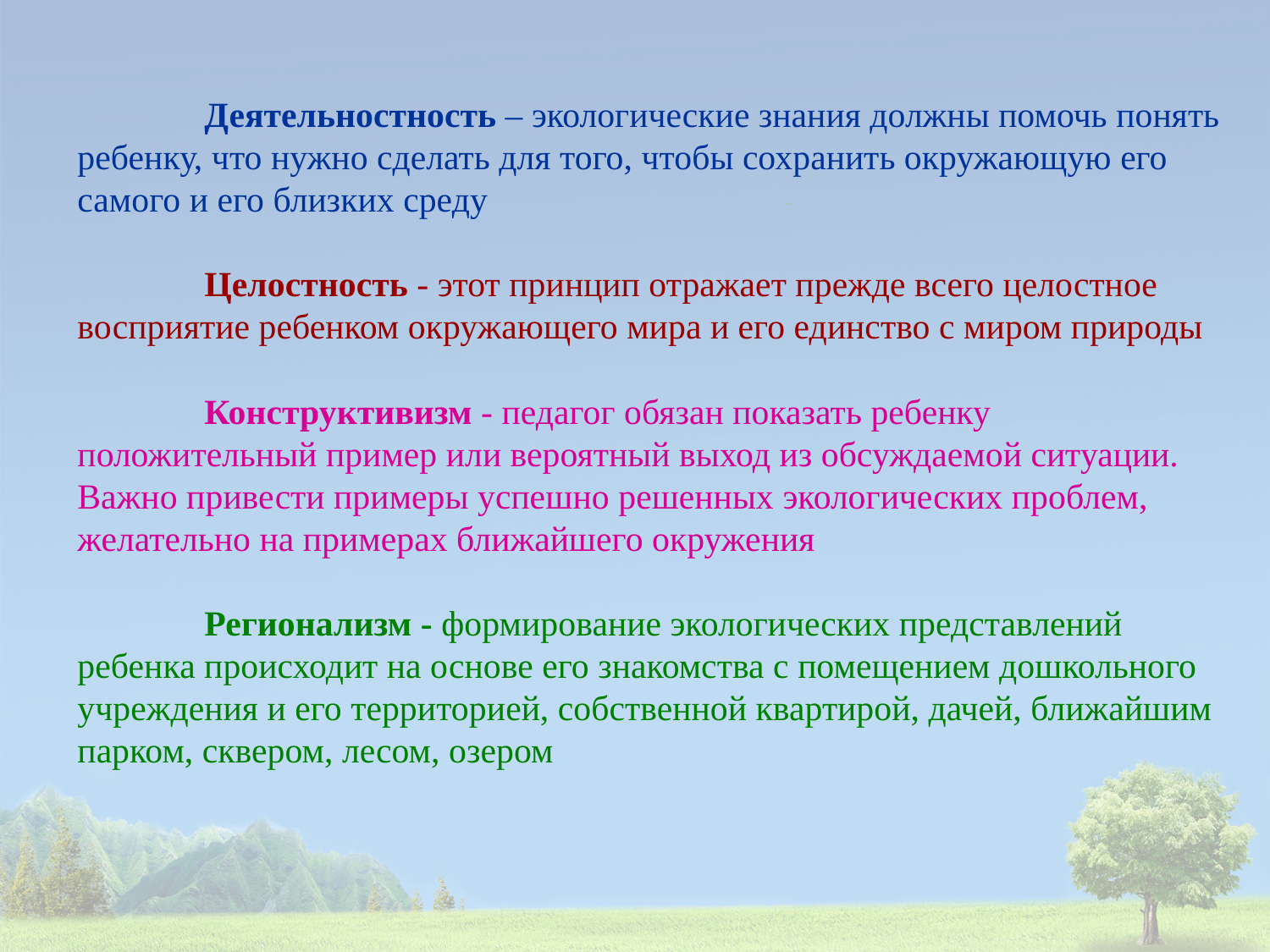

Деятельностность – экологические знания должны помочь понять ребенку, что нужно сделать для того, чтобы сохранить окружающую его самого и его близких среду

	Целостность - этот принцип отражает прежде всего целостное восприятие ребенком окружающего мира и его единство с миром природы

	Конструктивизм - педагог обязан показать ребенку положительный пример или вероятный выход из обсуждаемой ситуации. Важно привести примеры успешно решенных экологических проблем, желательно на примерах ближайшего окружения

	Регионализм - формирование экологических представлений  ребенка происходит на основе его знакомства с помещением дошкольного учреждения и его территорией, собственной квартирой, дачей, ближайшим парком, сквером, лесом, озером